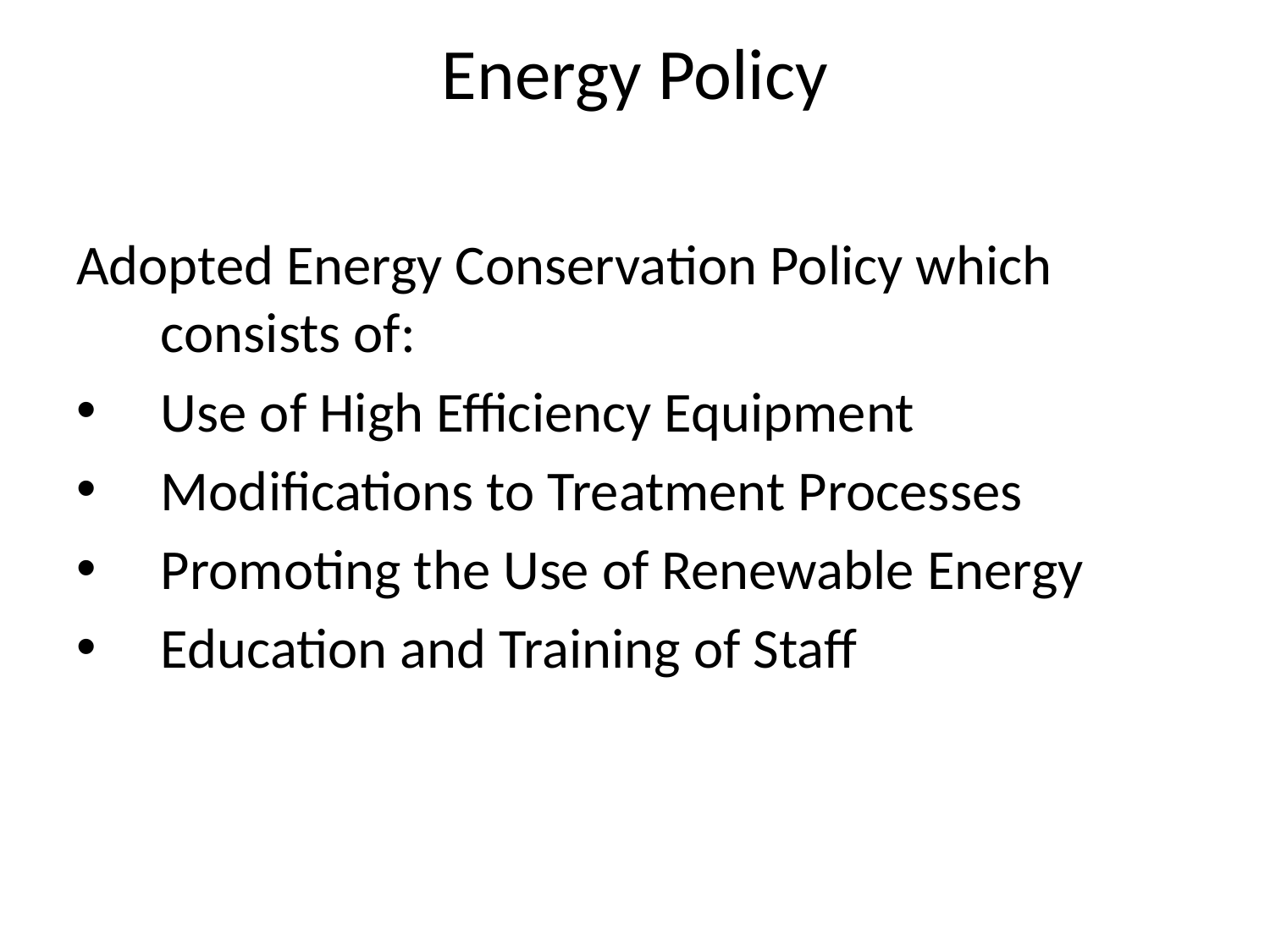

# Energy Policy
Adopted Energy Conservation Policy which consists of:
Use of High Efficiency Equipment
Modifications to Treatment Processes
Promoting the Use of Renewable Energy
Education and Training of Staff